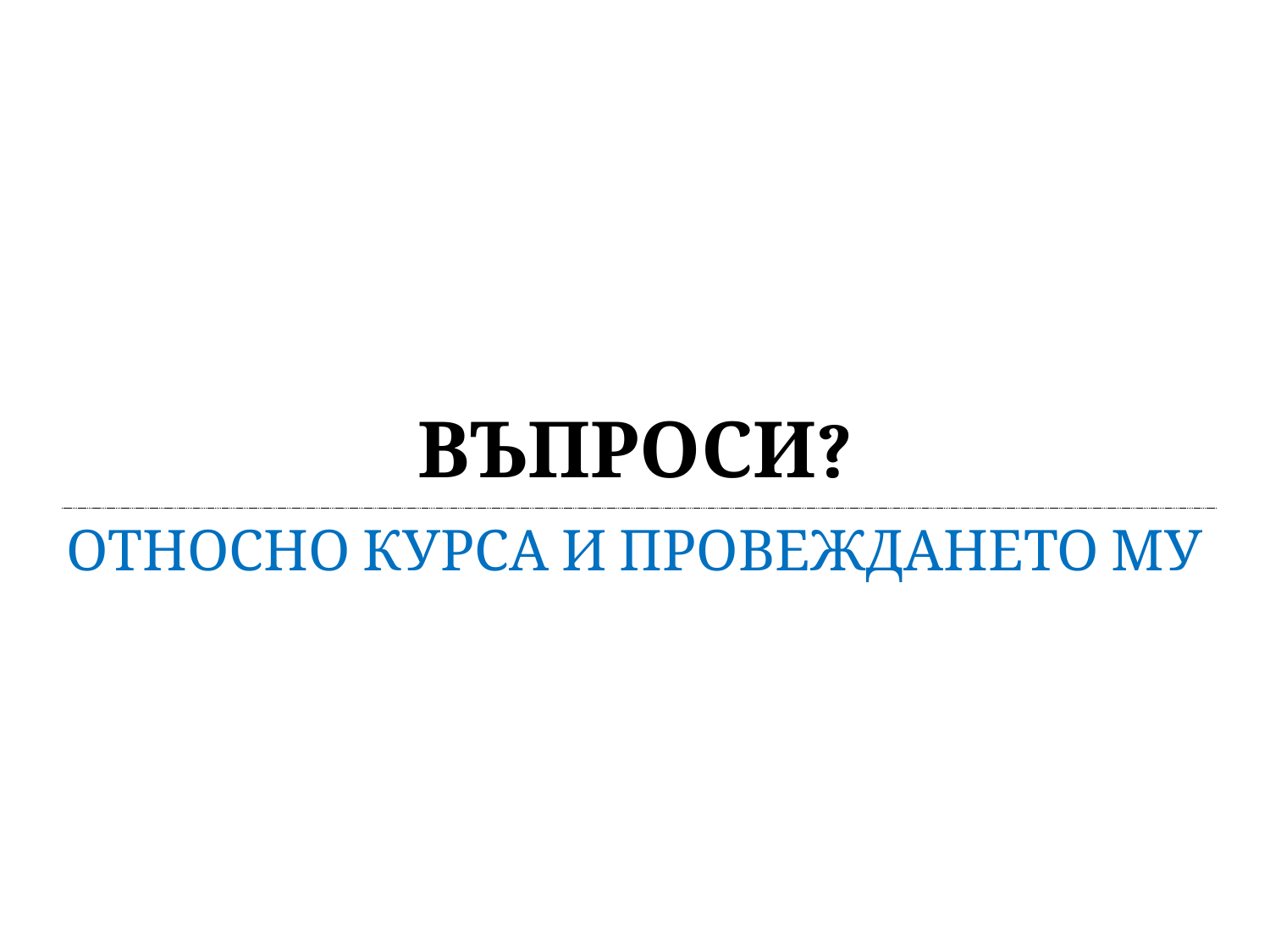

# Въпроси?
Относно курса и провеждането му